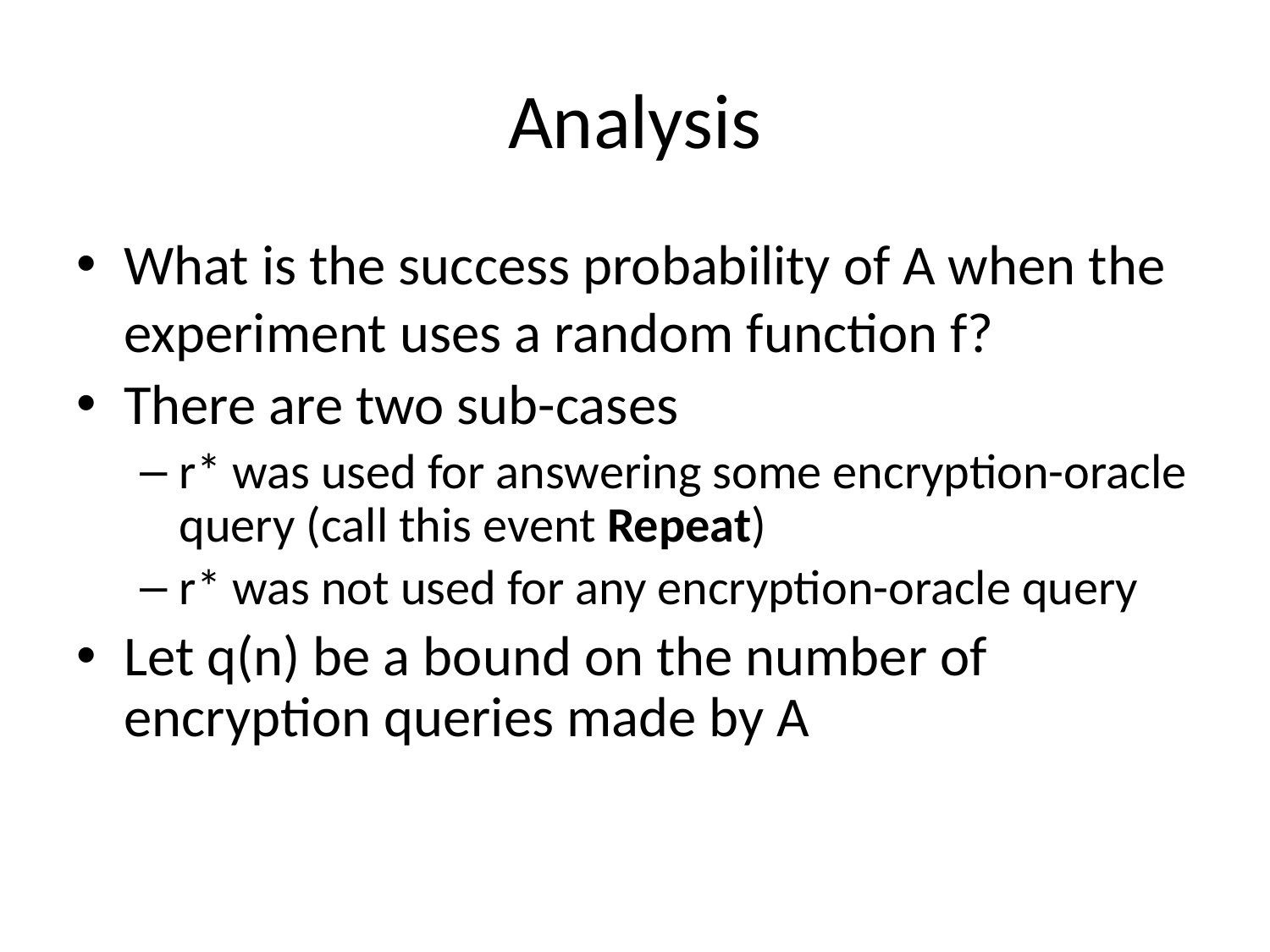

# Analysis
What is the success probability of A when the experiment uses a random function f?
There are two sub-cases
r* was used for answering some encryption-oracle query (call this event Repeat)
r* was not used for any encryption-oracle query
Let q(n) be a bound on the number of encryption queries made by A